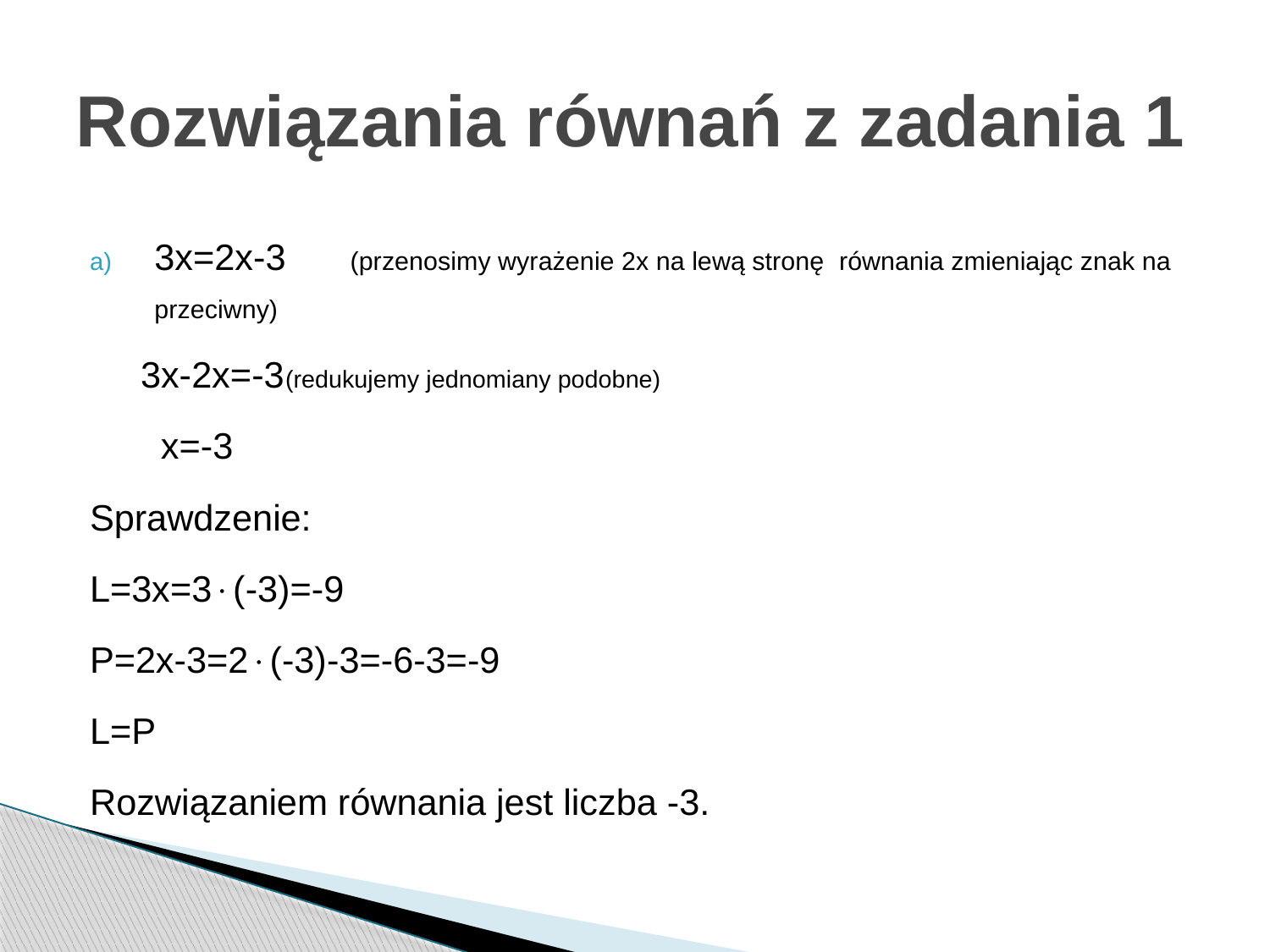

# Rozwiązania równań z zadania 1
3x=2x-3	(przenosimy wyrażenie 2x na lewą stronę 				równania zmieniając znak na przeciwny)
     3x-2x=-3	(redukujemy jednomiany podobne)
       x=-3
Sprawdzenie:
L=3x=3⋅(-3)=-9
P=2x-3=2⋅(-3)-3=-6-3=-9
L=P
Rozwiązaniem równania jest liczba -3.